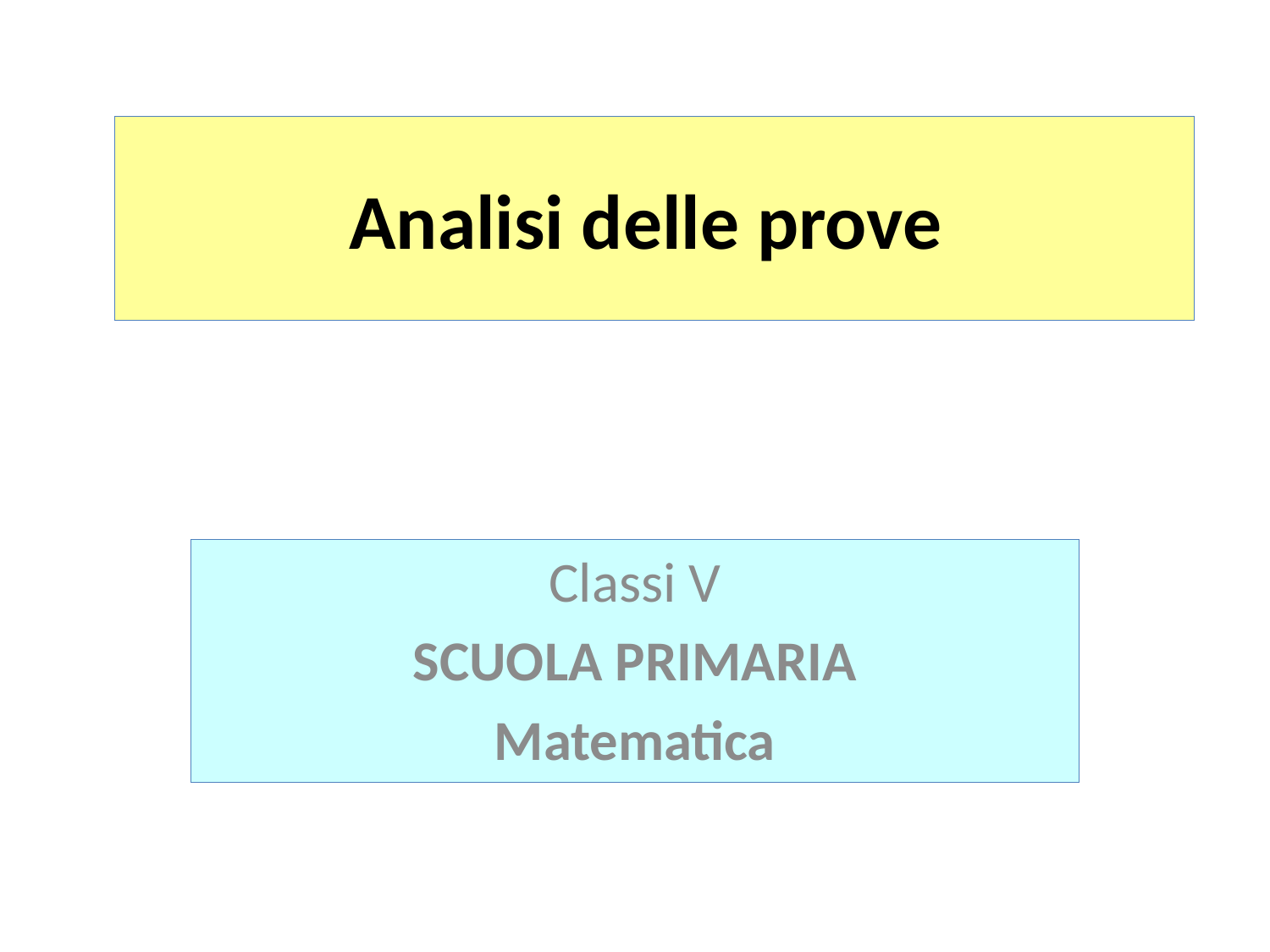

# Analisi delle prove
Classi V
SCUOLA PRIMARIA
Matematica